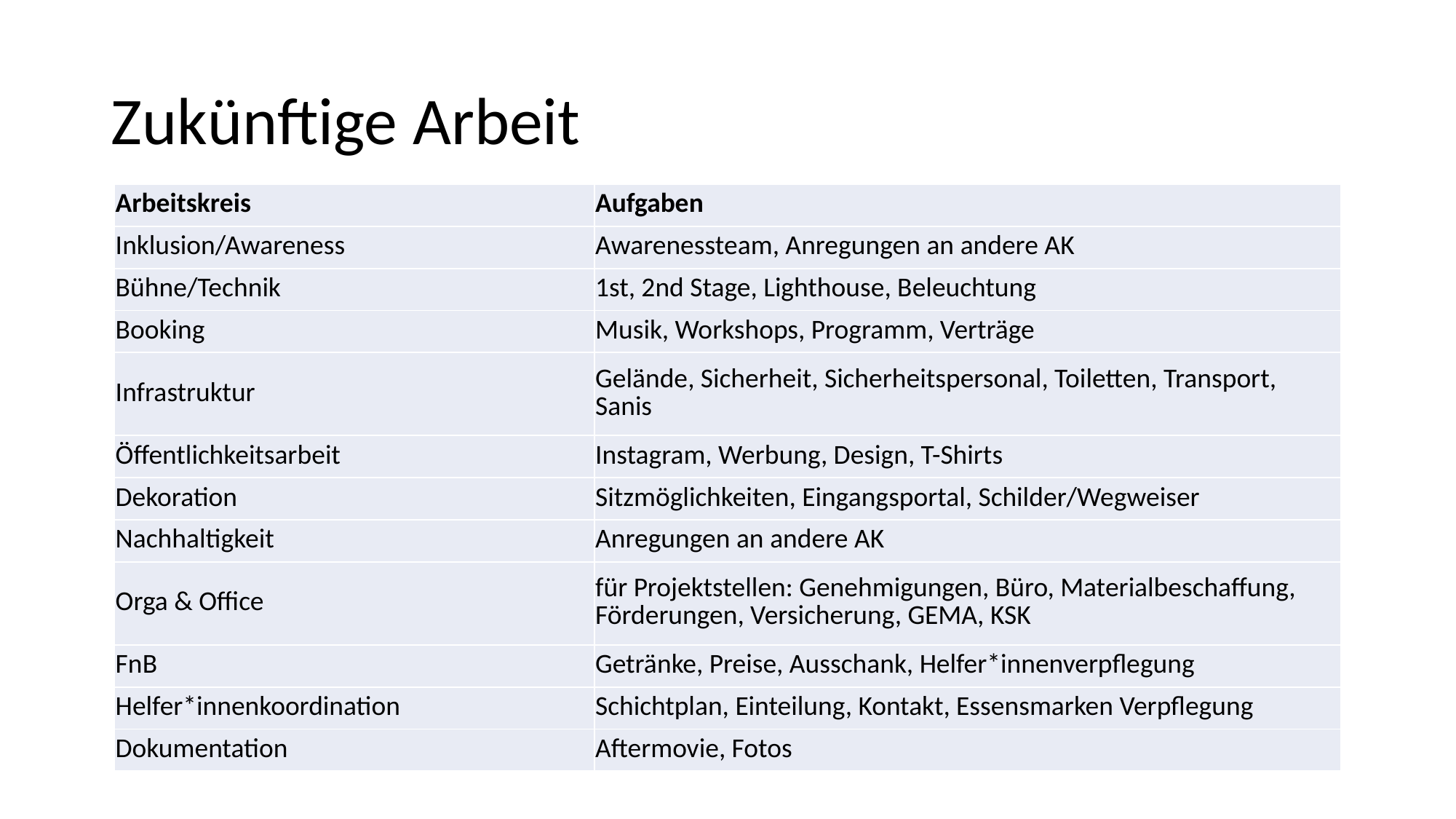

# Zukünftige Arbeit
| Arbeitskreis | Aufgaben |
| --- | --- |
| Inklusion/Awareness | Awarenessteam, Anregungen an andere AK |
| Bühne/Technik | 1st, 2nd Stage, Lighthouse, Beleuchtung |
| Booking | Musik, Workshops, Programm, Verträge |
| Infrastruktur | Gelände, Sicherheit, Sicherheitspersonal, Toiletten, Transport, Sanis |
| Öffentlichkeitsarbeit | Instagram, Werbung, Design, T-Shirts |
| Dekoration | Sitzmöglichkeiten, Eingangsportal, Schilder/Wegweiser |
| Nachhaltigkeit | Anregungen an andere AK |
| Orga & Office | für Projektstellen: Genehmigungen, Büro, Materialbeschaffung, Förderungen, Versicherung, GEMA, KSK |
| FnB | Getränke, Preise, Ausschank, Helfer\*innenverpflegung |
| Helfer\*innenkoordination | Schichtplan, Einteilung, Kontakt, Essensmarken Verpflegung |
| Dokumentation | Aftermovie, Fotos |